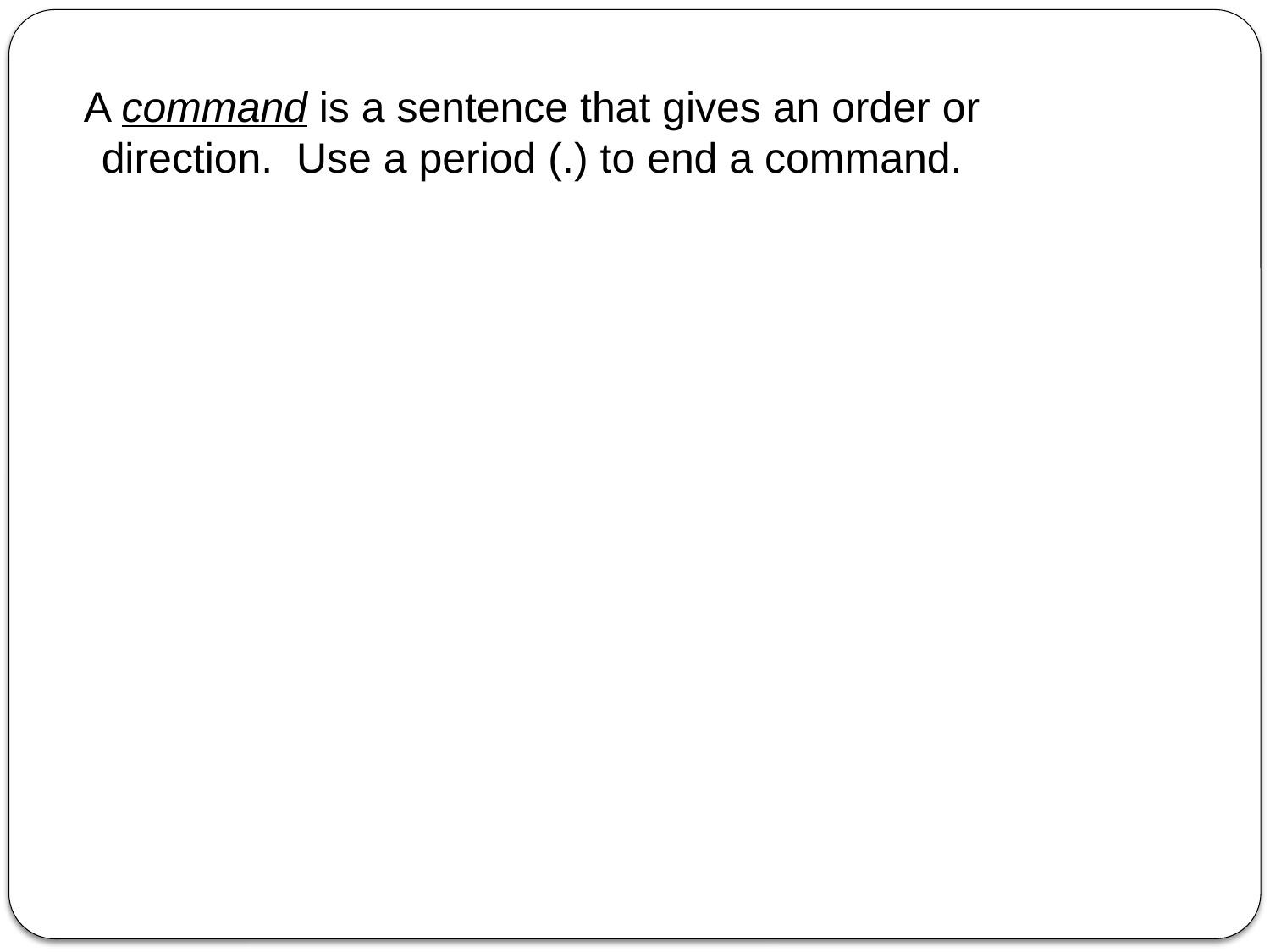

A command is a sentence that gives an order or direction.  Use a period (.) to end a command.